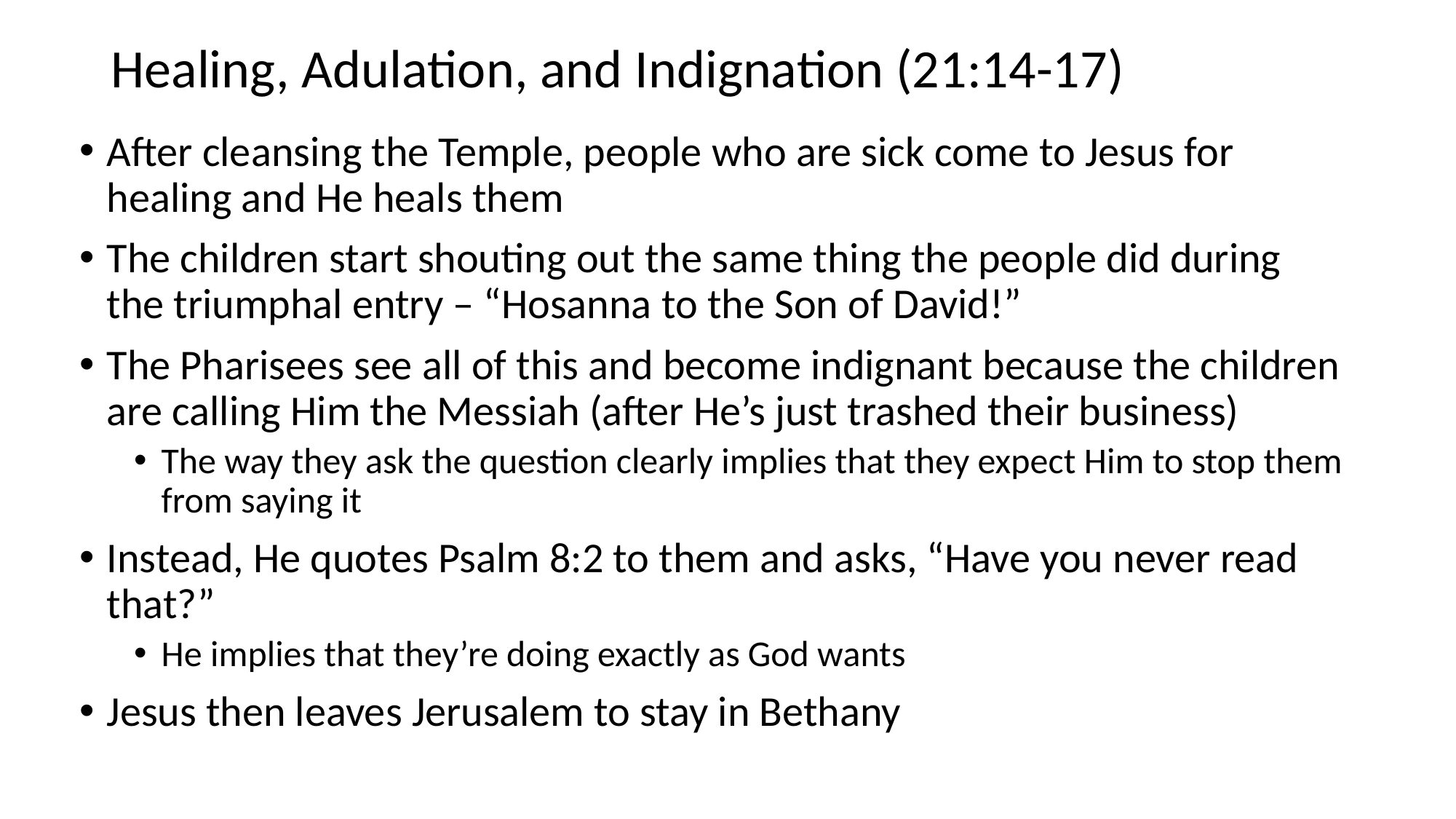

# Healing, Adulation, and Indignation (21:14-17)
After cleansing the Temple, people who are sick come to Jesus for healing and He heals them
The children start shouting out the same thing the people did during the triumphal entry – “Hosanna to the Son of David!”
The Pharisees see all of this and become indignant because the children are calling Him the Messiah (after He’s just trashed their business)
The way they ask the question clearly implies that they expect Him to stop them from saying it
Instead, He quotes Psalm 8:2 to them and asks, “Have you never read that?”
He implies that they’re doing exactly as God wants
Jesus then leaves Jerusalem to stay in Bethany